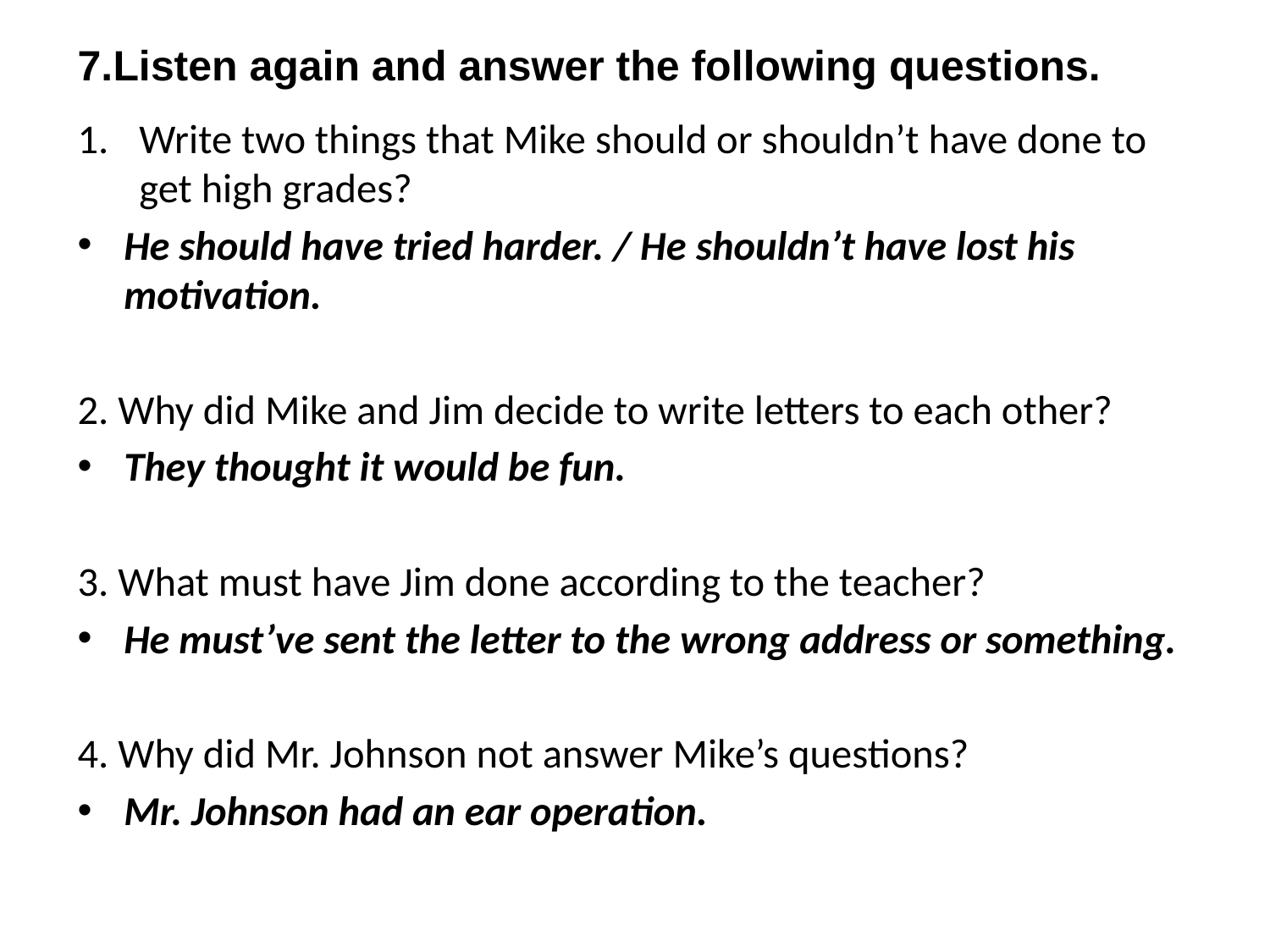

# 7.Listen again and answer the following questions.
Write two things that Mike should or shouldn’t have done to get high grades?
He should have tried harder. / He shouldn’t have lost his motivation.

2. Why did Mike and Jim decide to write letters to each other?
They thought it would be fun.

3. What must have Jim done according to the teacher?
He must’ve sent the letter to the wrong address or something.

4. Why did Mr. Johnson not answer Mike’s questions?
Mr. Johnson had an ear operation.